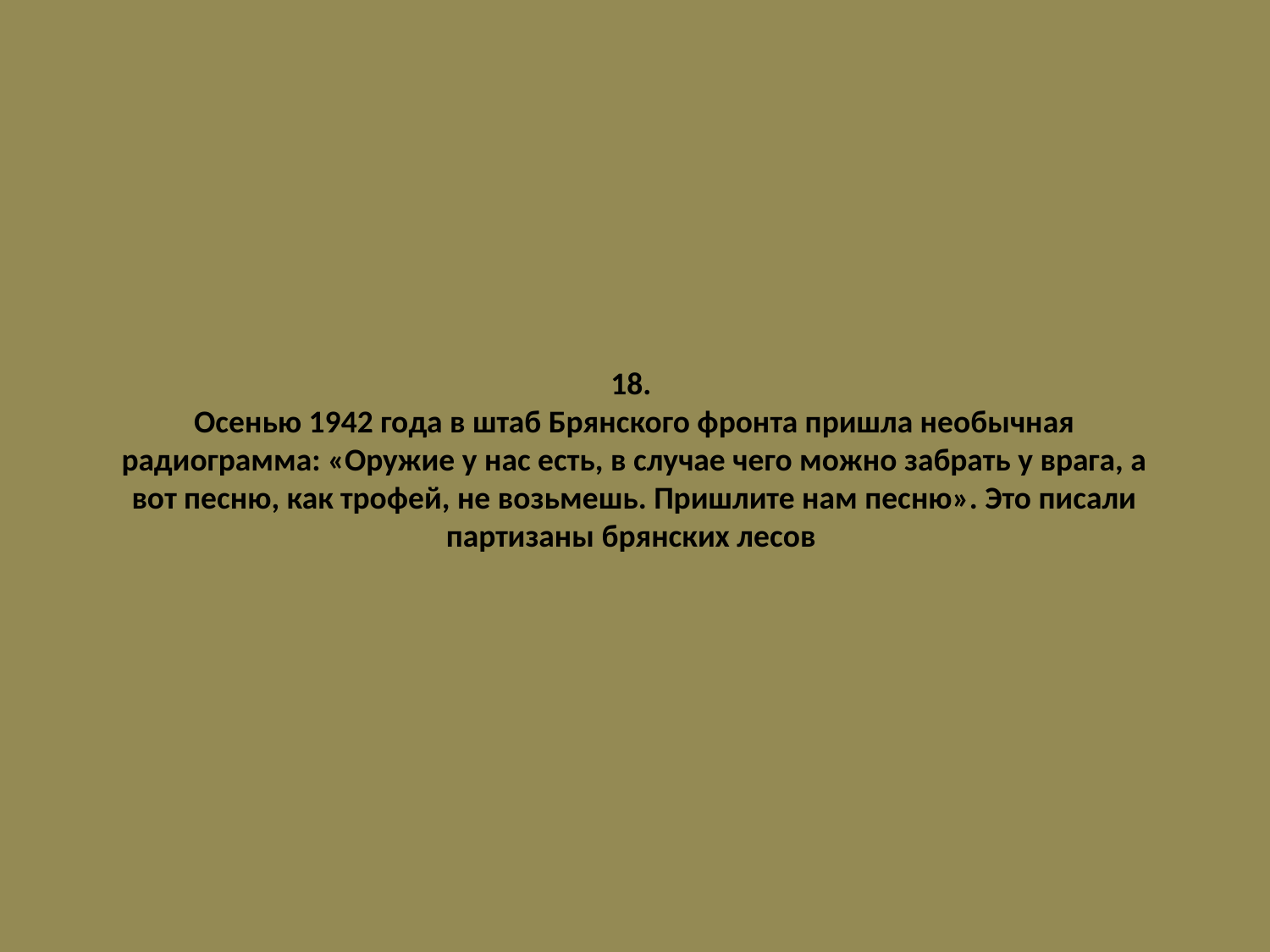

# 18. Осенью 1942 года в штаб Брянского фронта пришла необычная радиограмма: «Оружие у нас есть, в случае чего можно забрать у врага, а вот песню, как трофей, не возьмешь. Пришлите нам песню». Это писали партизаны брянских лесов